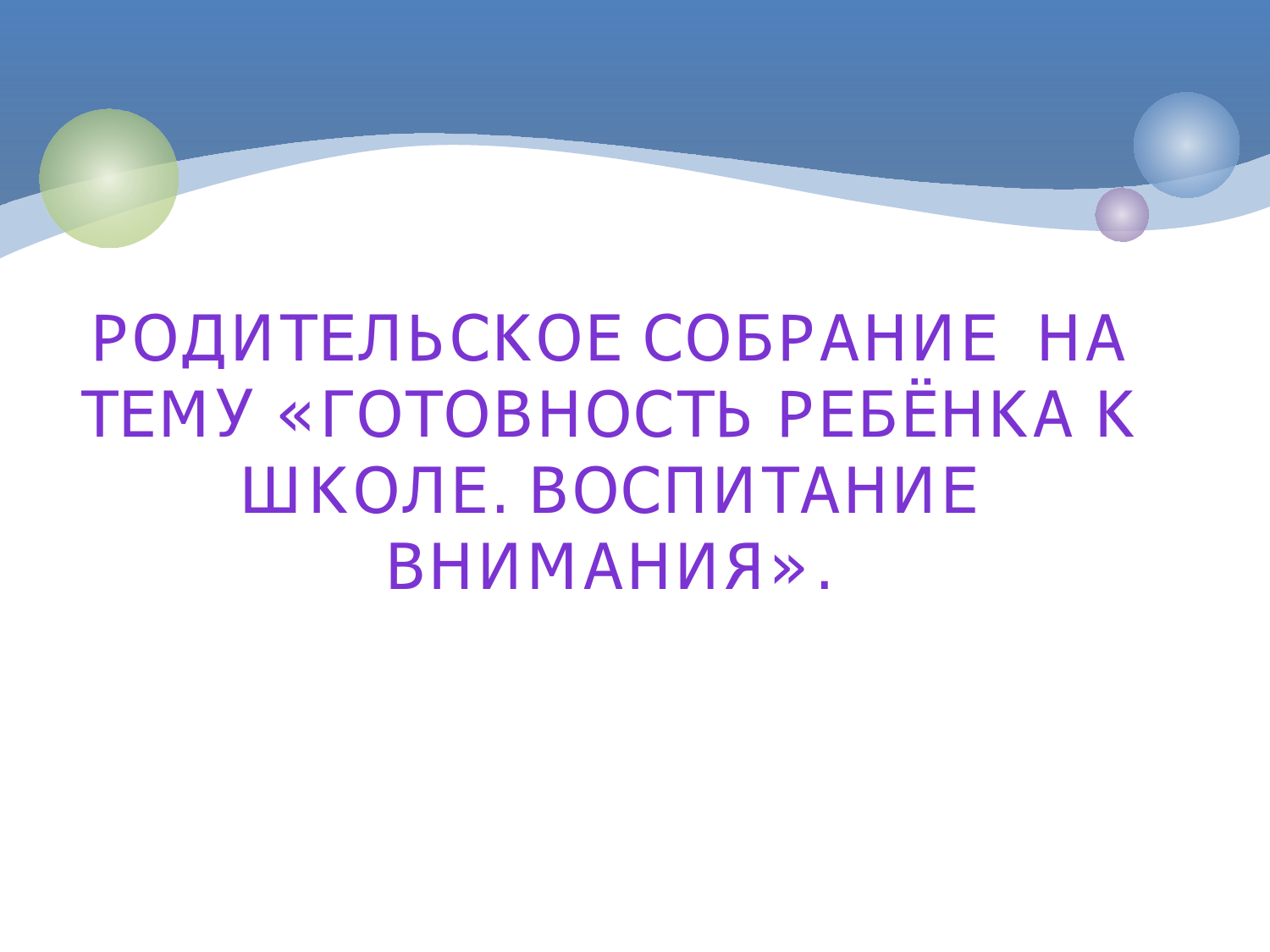

# Родительское собрание  на тему «Готовность ребёнка к школе. Воспитание внимания».